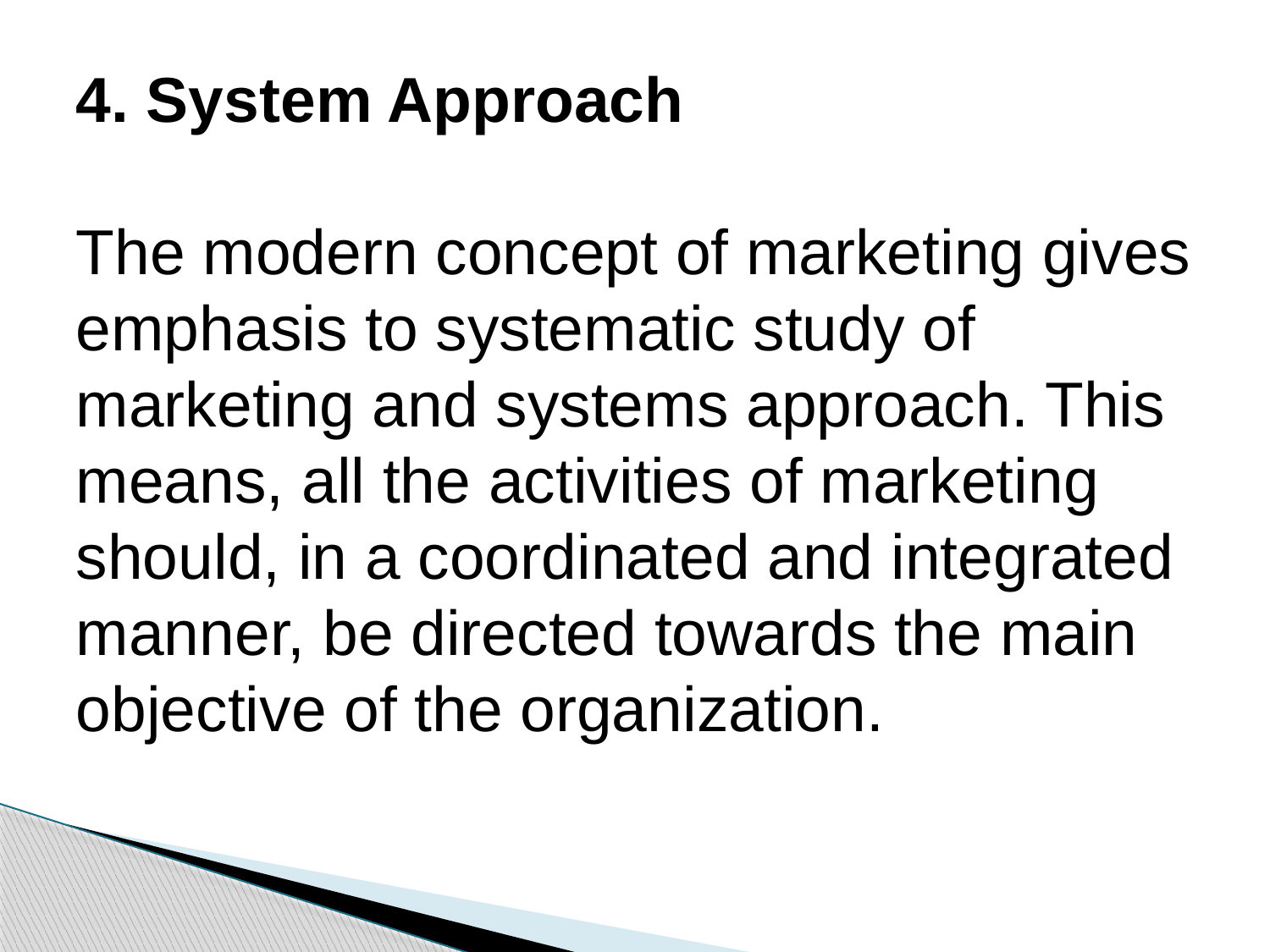

4. System Approach
The modern concept of marketing gives emphasis to systematic study of marketing and systems approach. This means, all the activities of marketing should, in a coordinated and integrated manner, be directed towards the main objective of the organization.